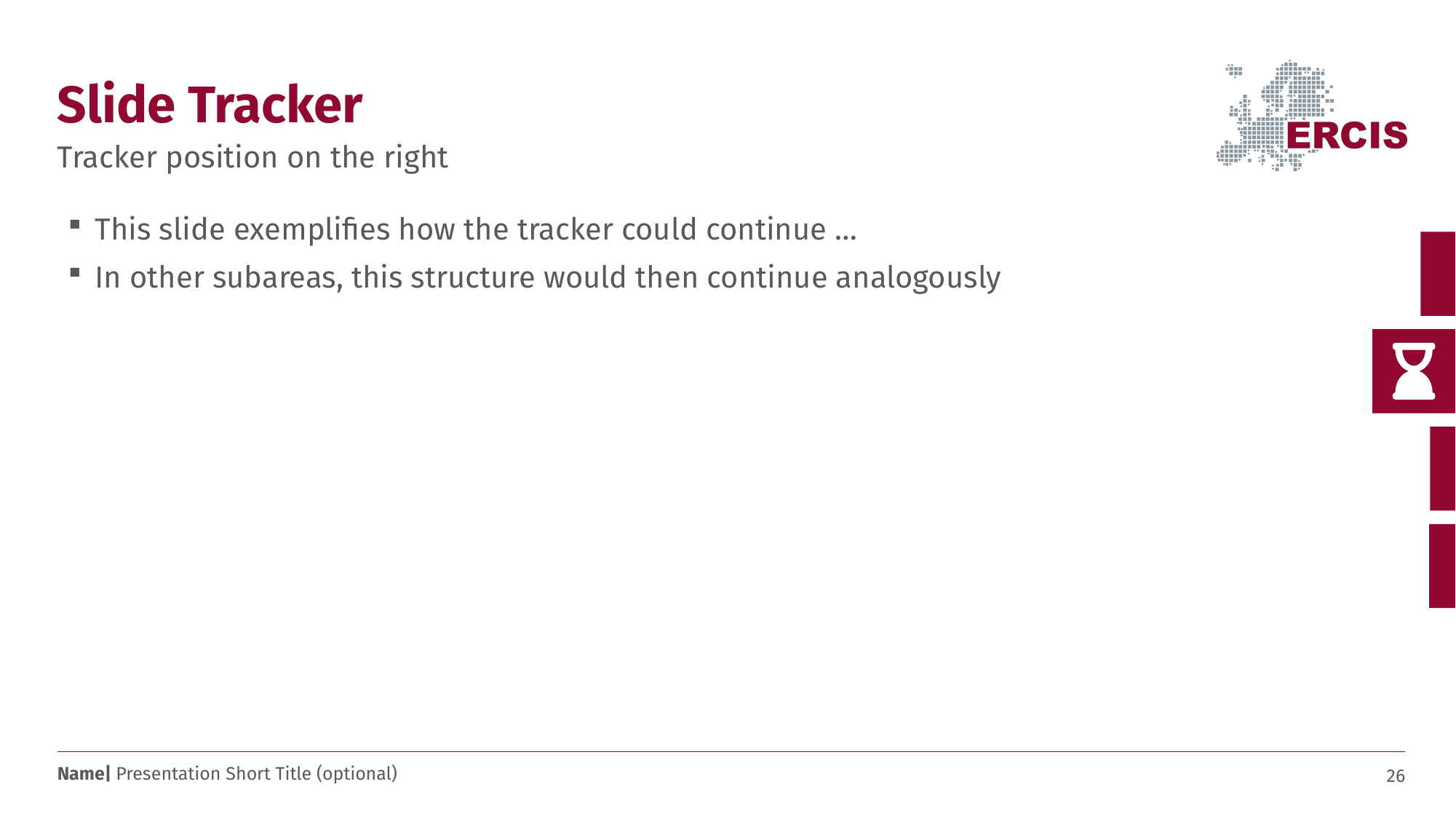

# Slide Tracker
Tracker position on the right
This slide exemplifies how the tracker could continue …
In other subareas, this structure would then continue analogously

26